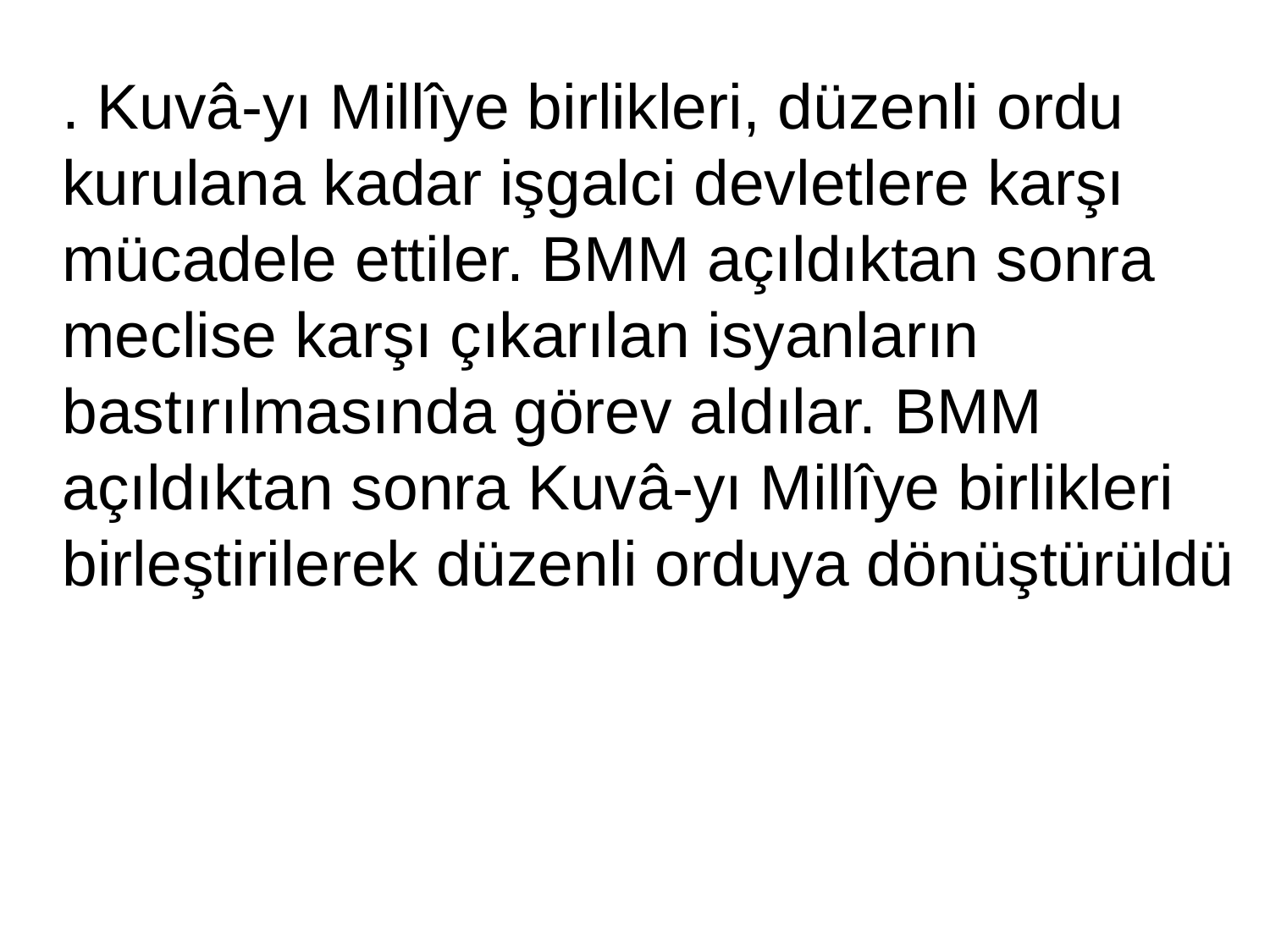

. Kuvâ-yı Millîye birlikleri, düzenli ordu kurulana kadar işgalci devletlere karşı mücadele ettiler. BMM açıldıktan sonra meclise karşı çıkarılan isyanların bastırılmasında görev aldılar. BMM açıldıktan sonra Kuvâ-yı Millîye birlikleri birleştirilerek düzenli orduya dönüştürüldü